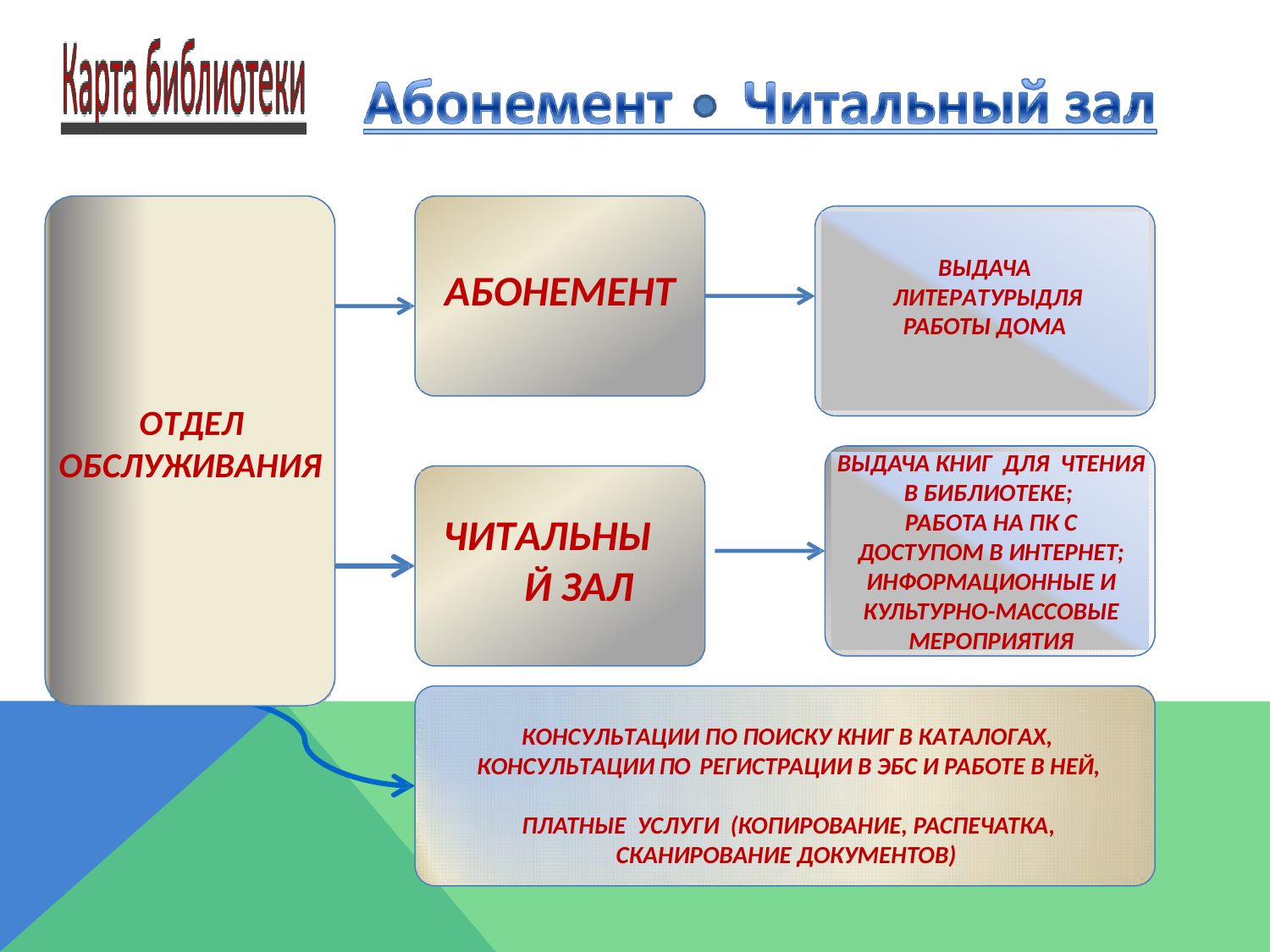

ВЫДАЧА  ЛИТЕРАТУРЫДЛЯ РАБОТЫ ДОМА
АБОНЕМЕНТ

ОТДЕЛ ОБСЛУЖИВАНИЯ

ВЫДАЧА КНИГ  ДЛЯ  ЧТЕНИЯ
В БИБЛИОТЕКЕ;
РАБОТА НА ПК С ДОСТУПОМ В ИНТЕРНЕТ;
ИНФОРМАЦИОННЫЕ И КУЛЬТУРНО-МАССОВЫЕ МЕРОПРИЯТИЯ

ЧИТАЛЬНЫЙ ЗАЛ

КОНСУЛЬТАЦИИ ПО ПОИСКУ КНИГ В КАТАЛОГАХ,
КОНСУЛЬТАЦИИ ПО  РЕГИСТРАЦИИ В ЭБС И РАБОТЕ В НЕЙ,

ПЛАТНЫЕ  УСЛУГИ  (КОПИРОВАНИЕ, РАСПЕЧАТКА, СКАНИРОВАНИЕ ДОКУМЕНТОВ)